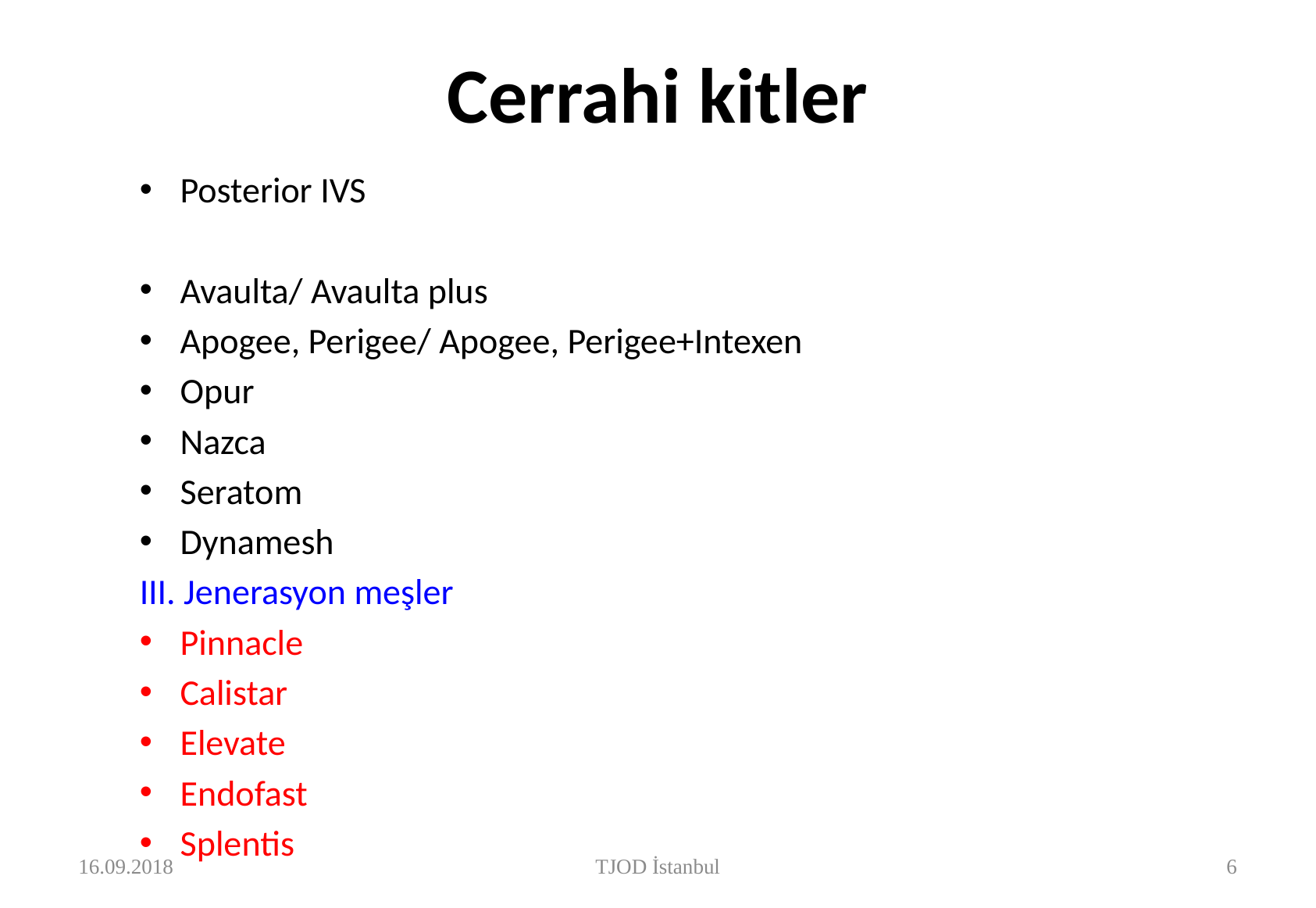

# Cerrahi kitler
Posterior IVS

Avaulta/ Avaulta plus
Apogee, Perigee/ Apogee, Perigee+Intexen
Opur
Nazca
Seratom
Dynamesh
III. Jenerasyon meşler
Pinnacle
Calistar
Elevate
Endofast
Splentis

16.09.2018
TJOD İstanbul
6